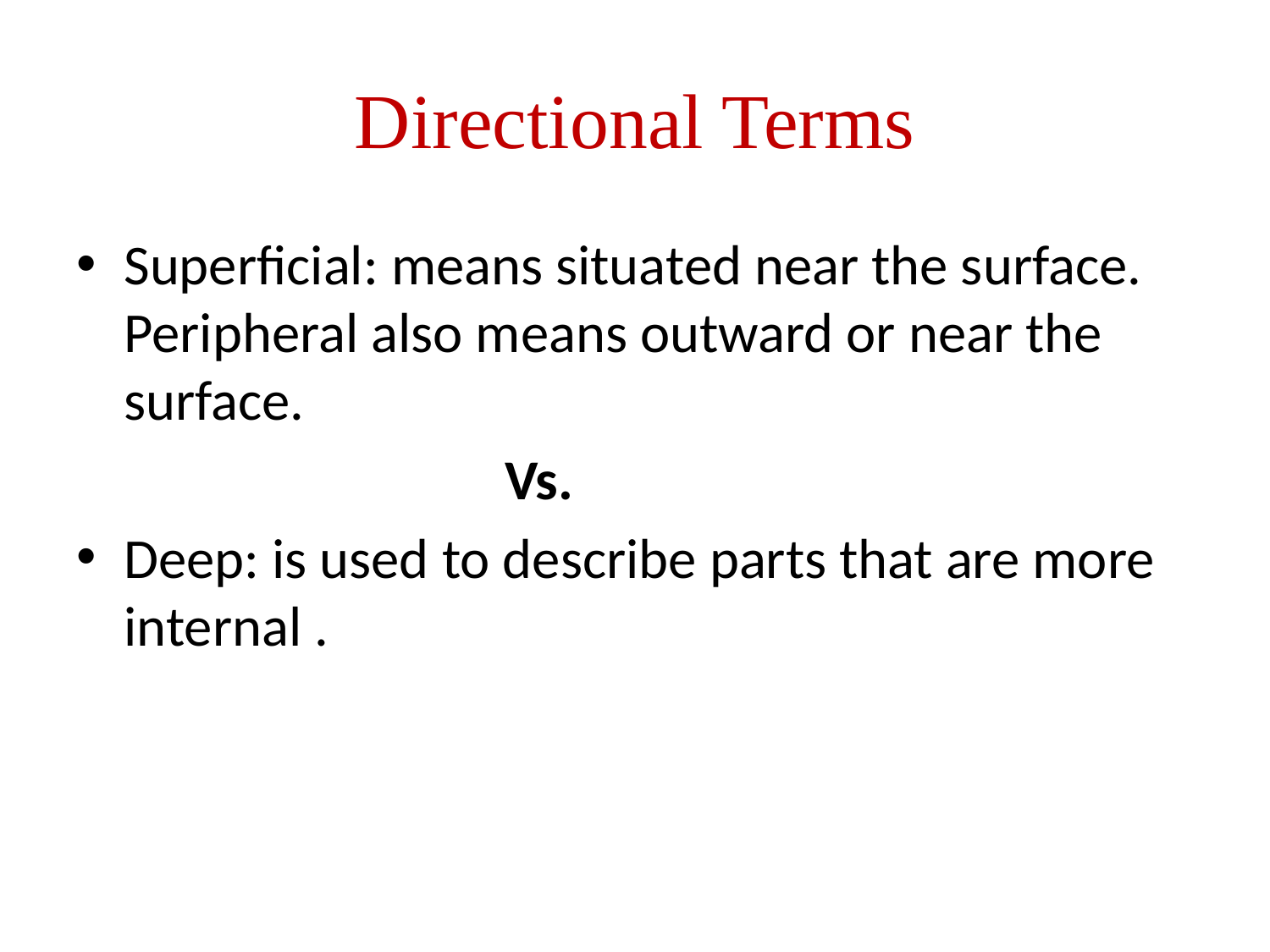

# Directional Terms
Superficial: means situated near the surface. Peripheral also means outward or near the surface.
				Vs.
Deep: is used to describe parts that are more internal .